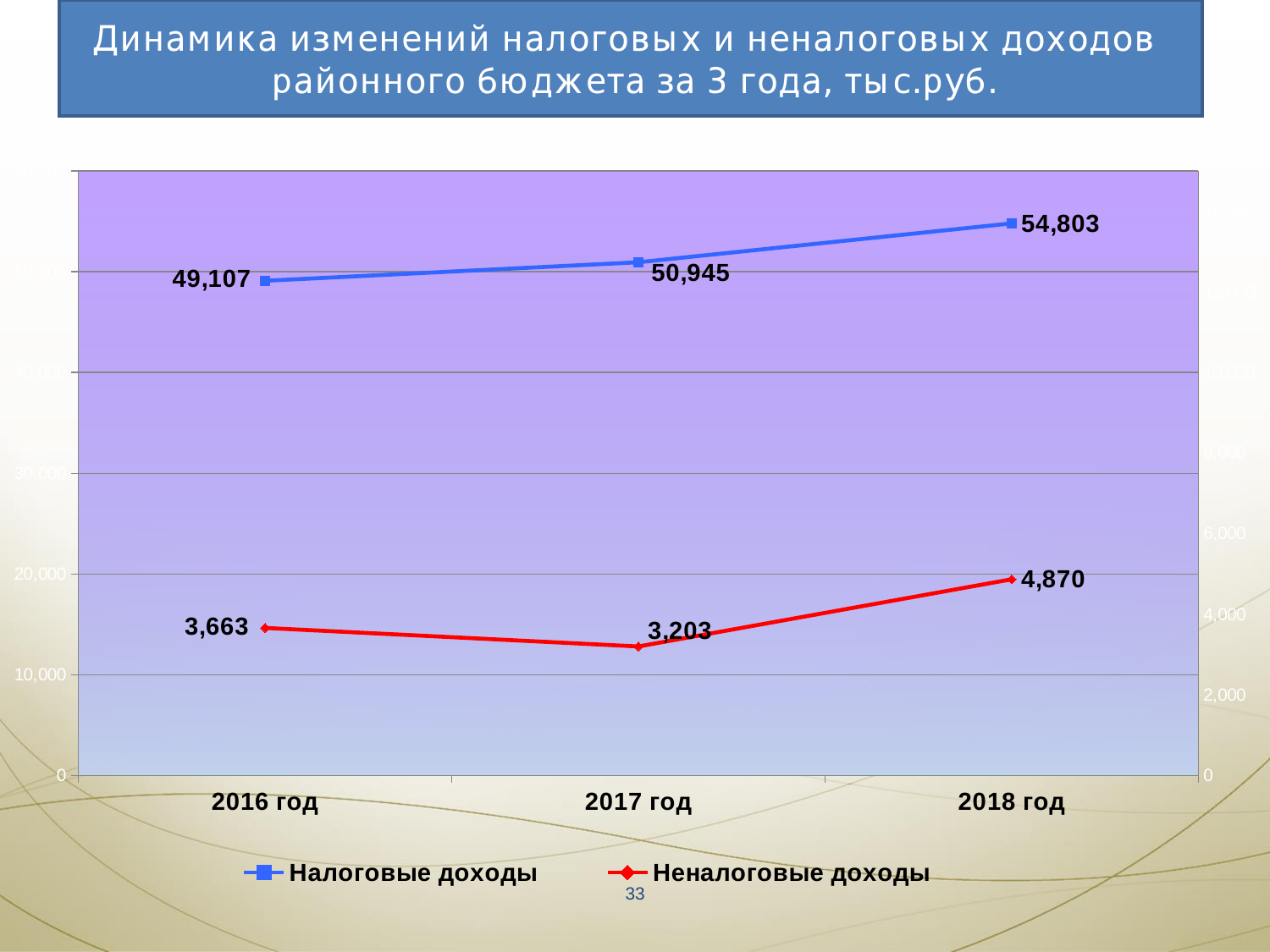

Динамика изменений налоговых и неналоговых доходов
 районного бюджета за 3 года, тыс.руб.

### Chart

| Category | Налоговые доходы | Неналоговые доходы |
|---|---|---|
| 2016 год | 49107.0 | 3663.0 |
| 2017 год | 50945.0 | 3203.0 |
| 2018 год | 54803.0 | 4870.0 |
33
Итоги       2003